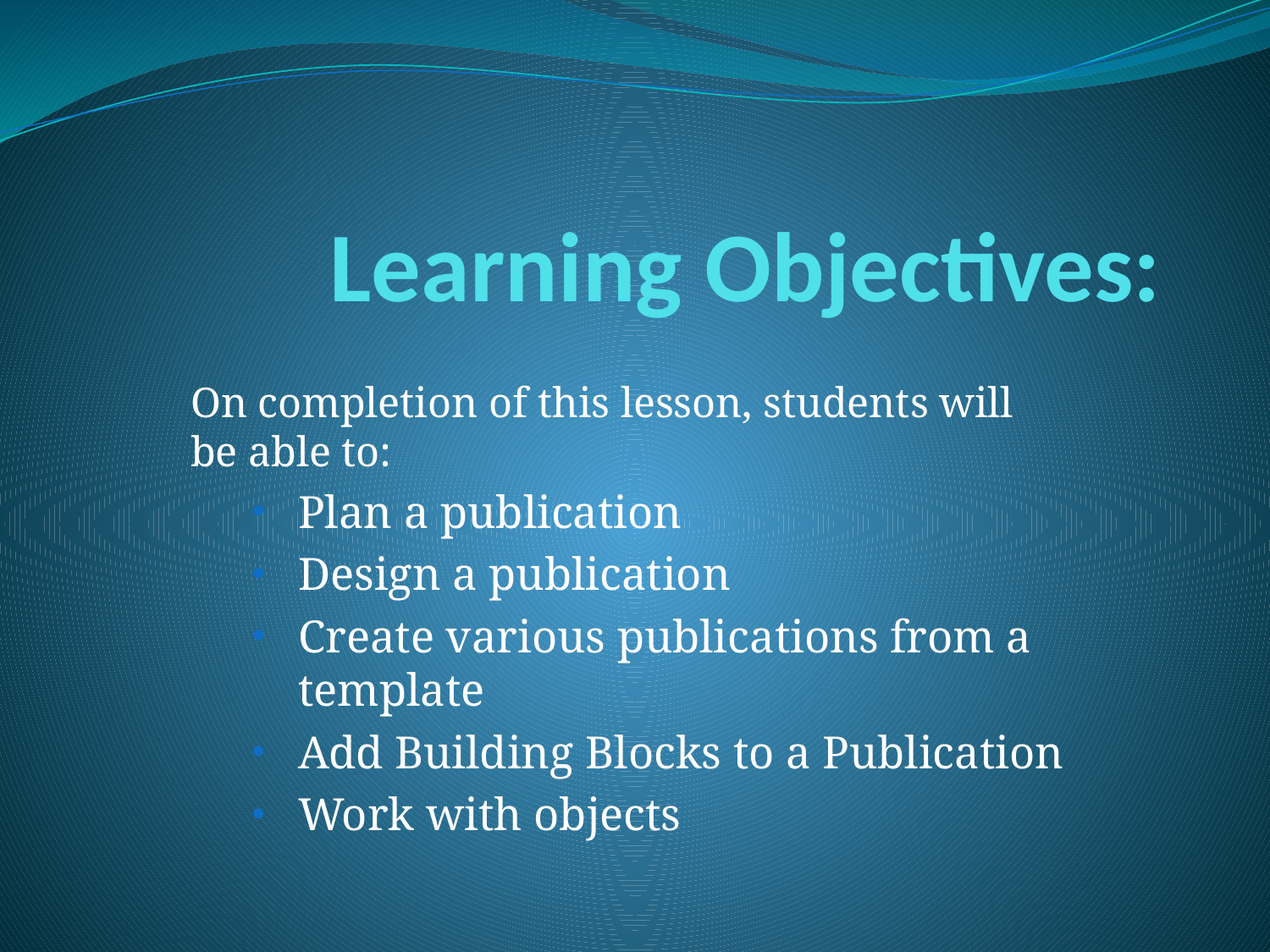

# Learning Objectives:
On completion of this lesson, students will be able to:
Plan a publication
Design a publication
Create various publications from a template
Add Building Blocks to a Publication
Work with objects